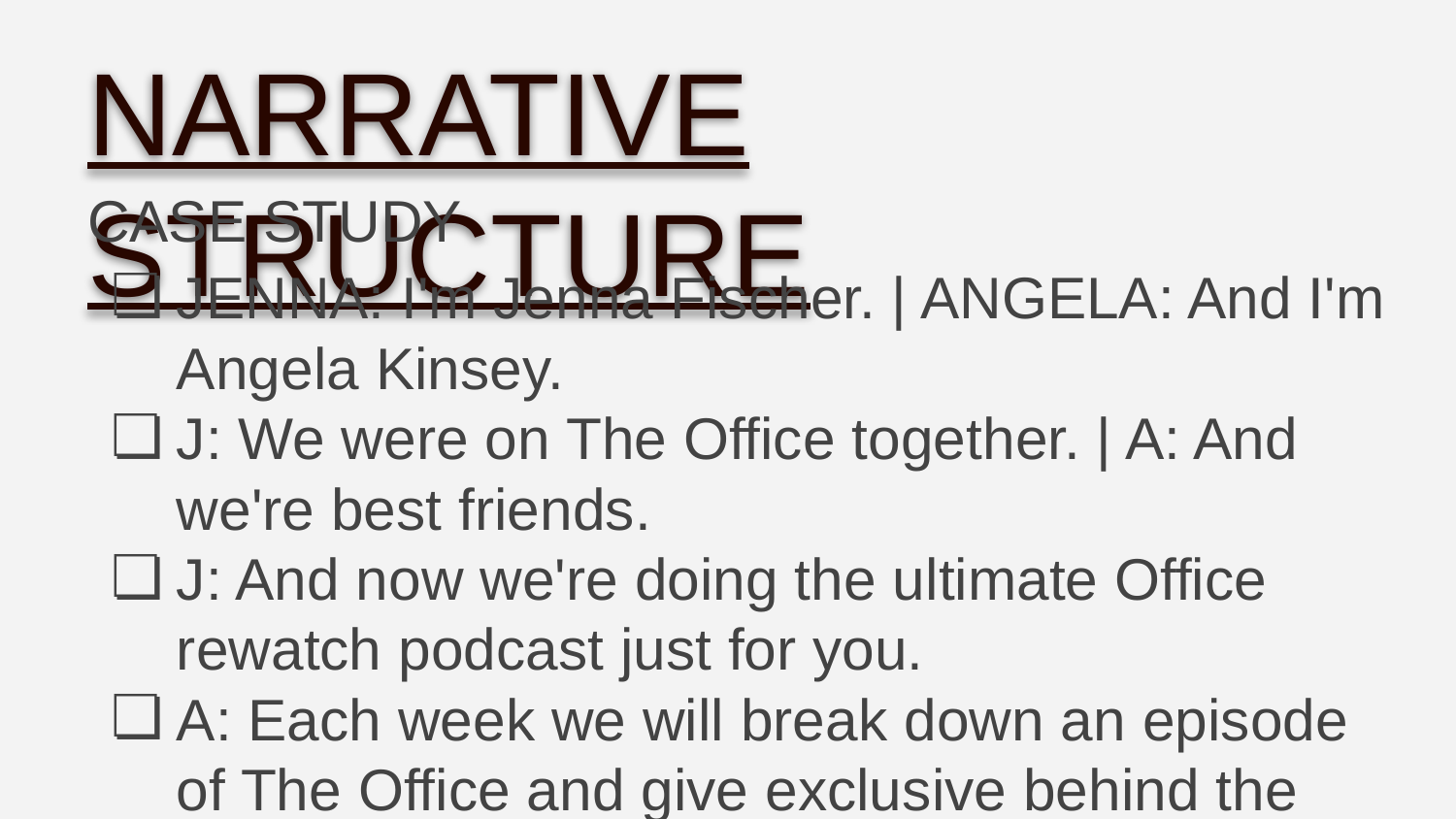

NARRATIVE STRUCTURE
CASE STUDY
JENNA: I'm Jenna Fischer. | ANGELA: And I'm Angela Kinsey.
J: We were on The Office together. | A: And we're best friends.
J: And now we're doing the ultimate Office rewatch podcast just for you.
A: Each week we will break down an episode of The Office and give exclusive behind the scenes stories that only two people who were there can tell you.
J: We're the Office Ladies.